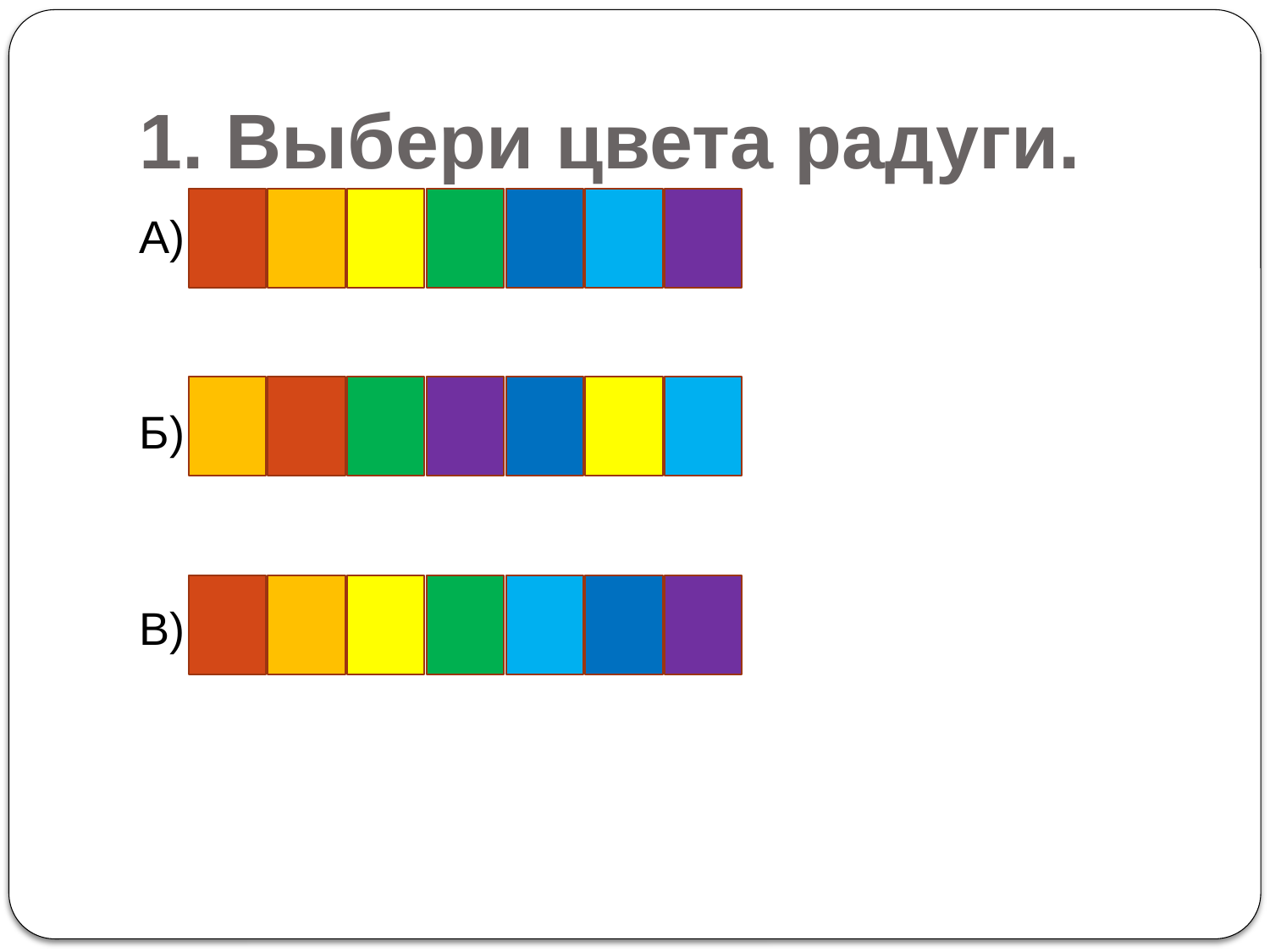

# 1. Выбери цвета радуги.

А)

Б)

В)